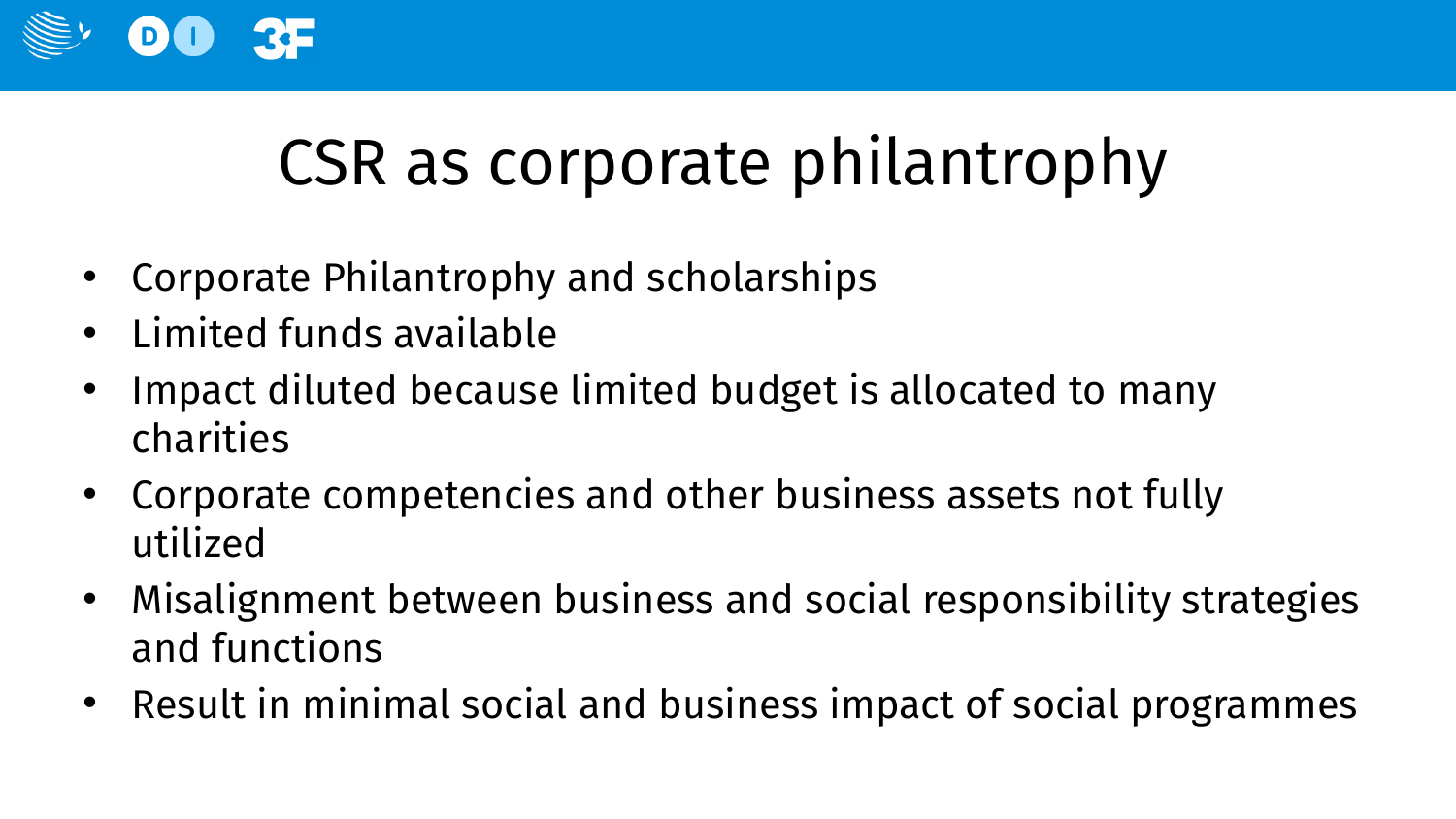

# CSR as corporate philantrophy
Corporate Philantrophy and scholarships
Limited funds available
Impact diluted because limited budget is allocated to many charities
Corporate competencies and other business assets not fully utilized
Misalignment between business and social responsibility strategies and functions
Result in minimal social and business impact of social programmes